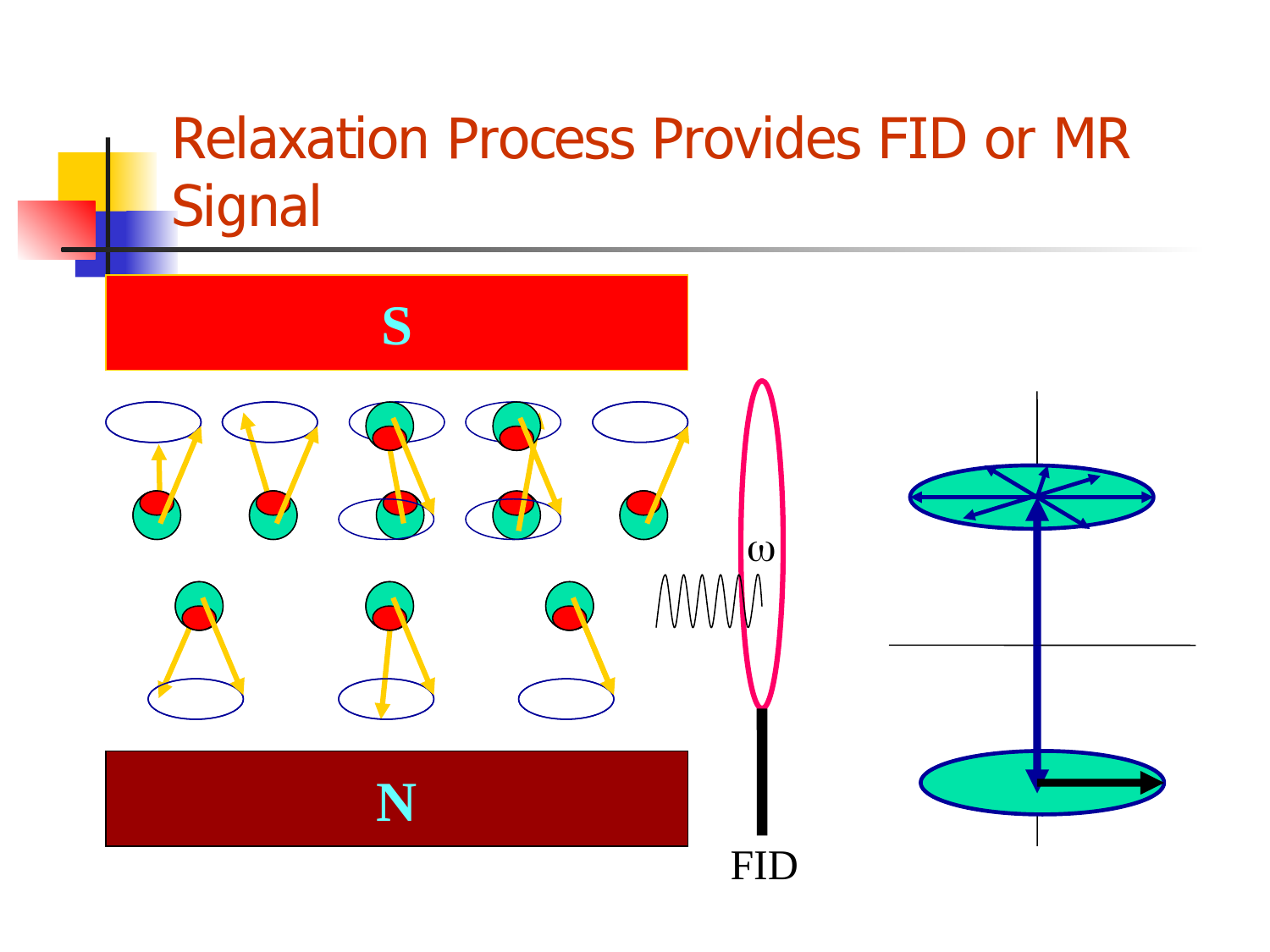

# Relaxation Process Provides FID or MR Signal
S
ω

N
FID